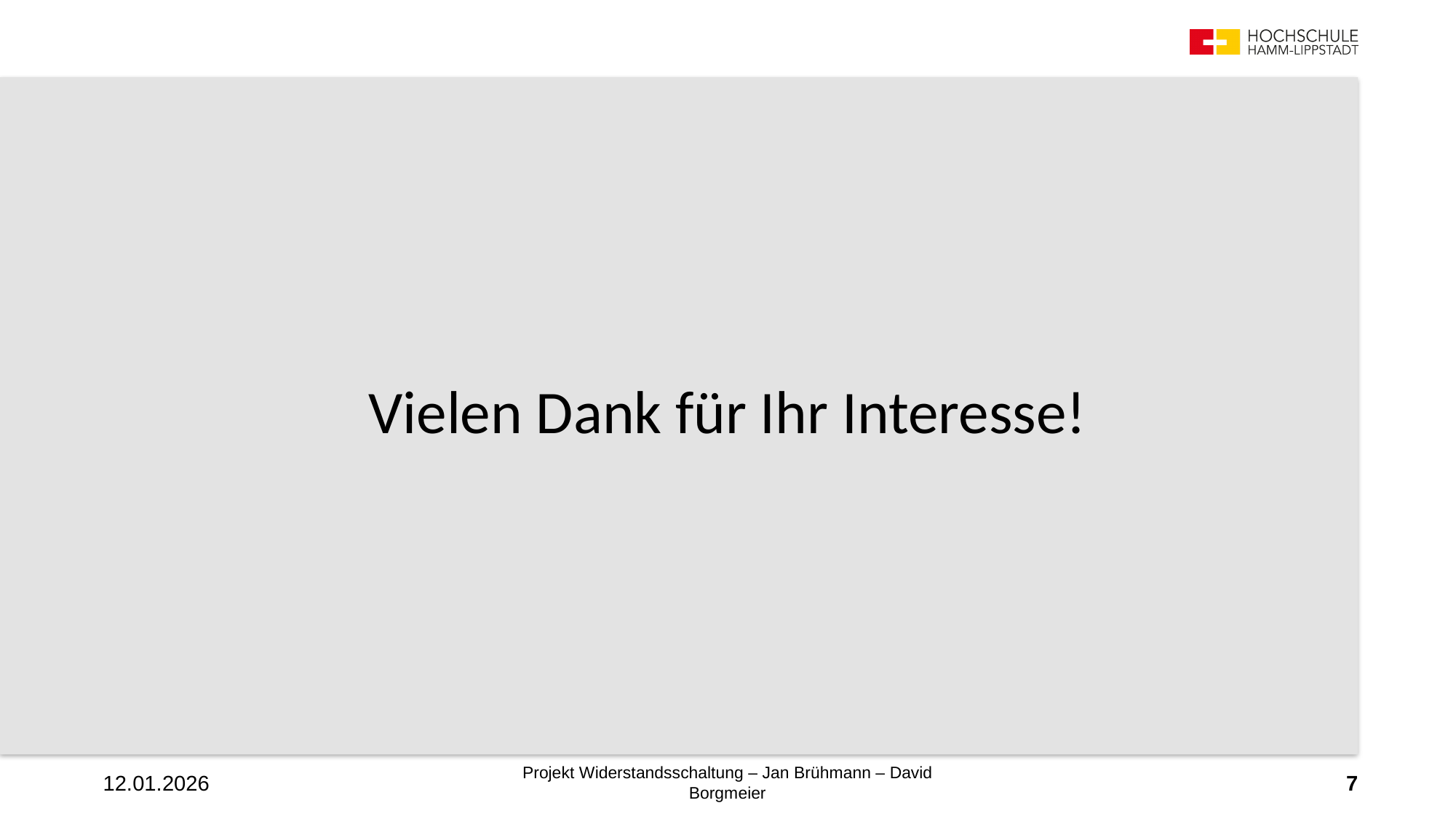

Vielen Dank für Ihr Interesse!
12.01.2026
Projekt Widerstandsschaltung – Jan Brühmann – David Borgmeier
7